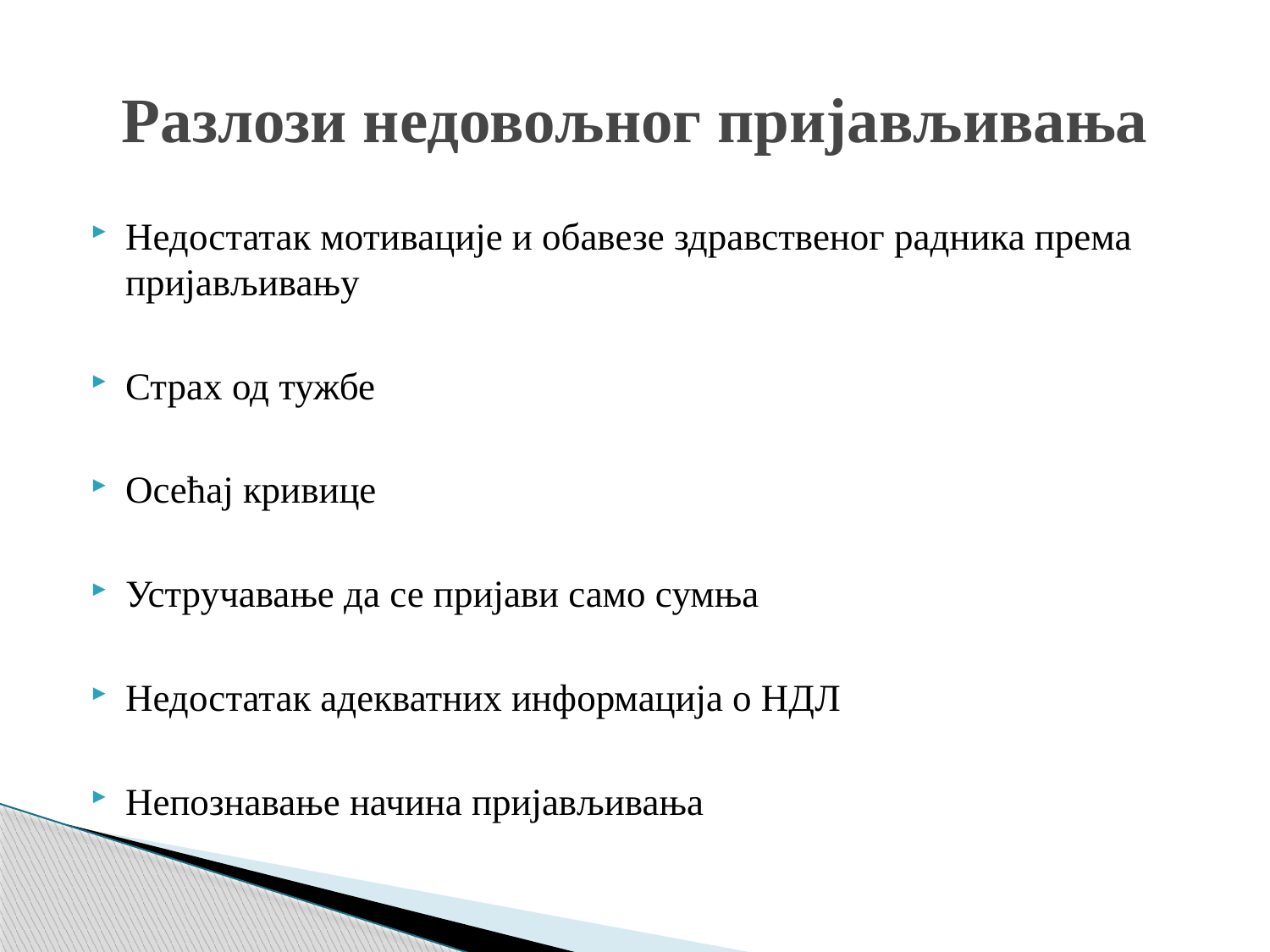

# Разлози недовољног пријављивања
Недостатак мотивације и обавезе здравственог радника према пријављивању

Страх од тужбе

Осећај кривице

Устручавање да се пријави само сумња

Недостатак адекватних информација о НДЛ

Непознавање начина пријављивања